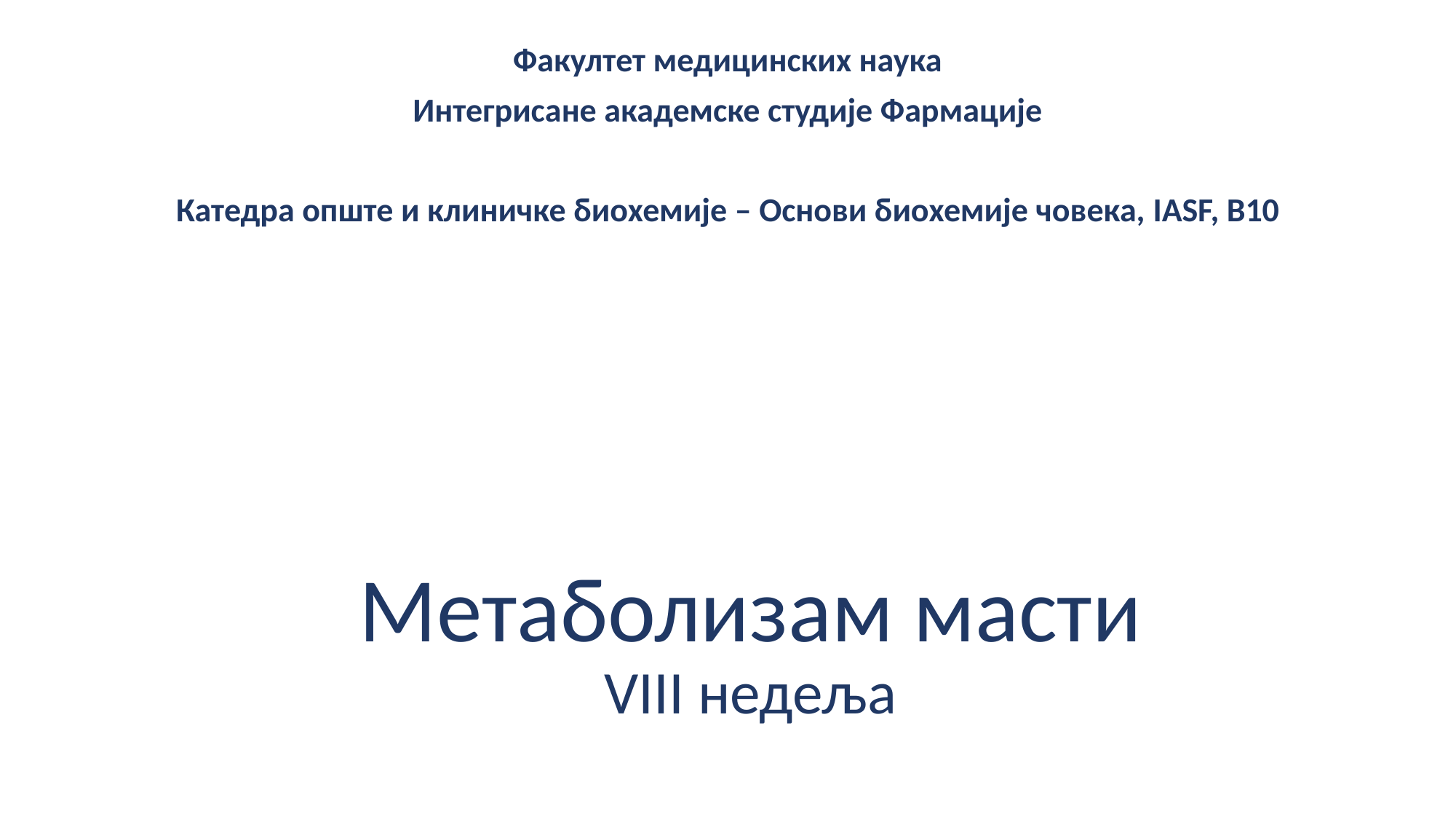

Факултет медицинских наука
Интегрисане академске студије Фармације

Катедра опште и клиничке биохемије – Основи биохемије човека, IASF, B10
# Метаболизам масти VIII недеља